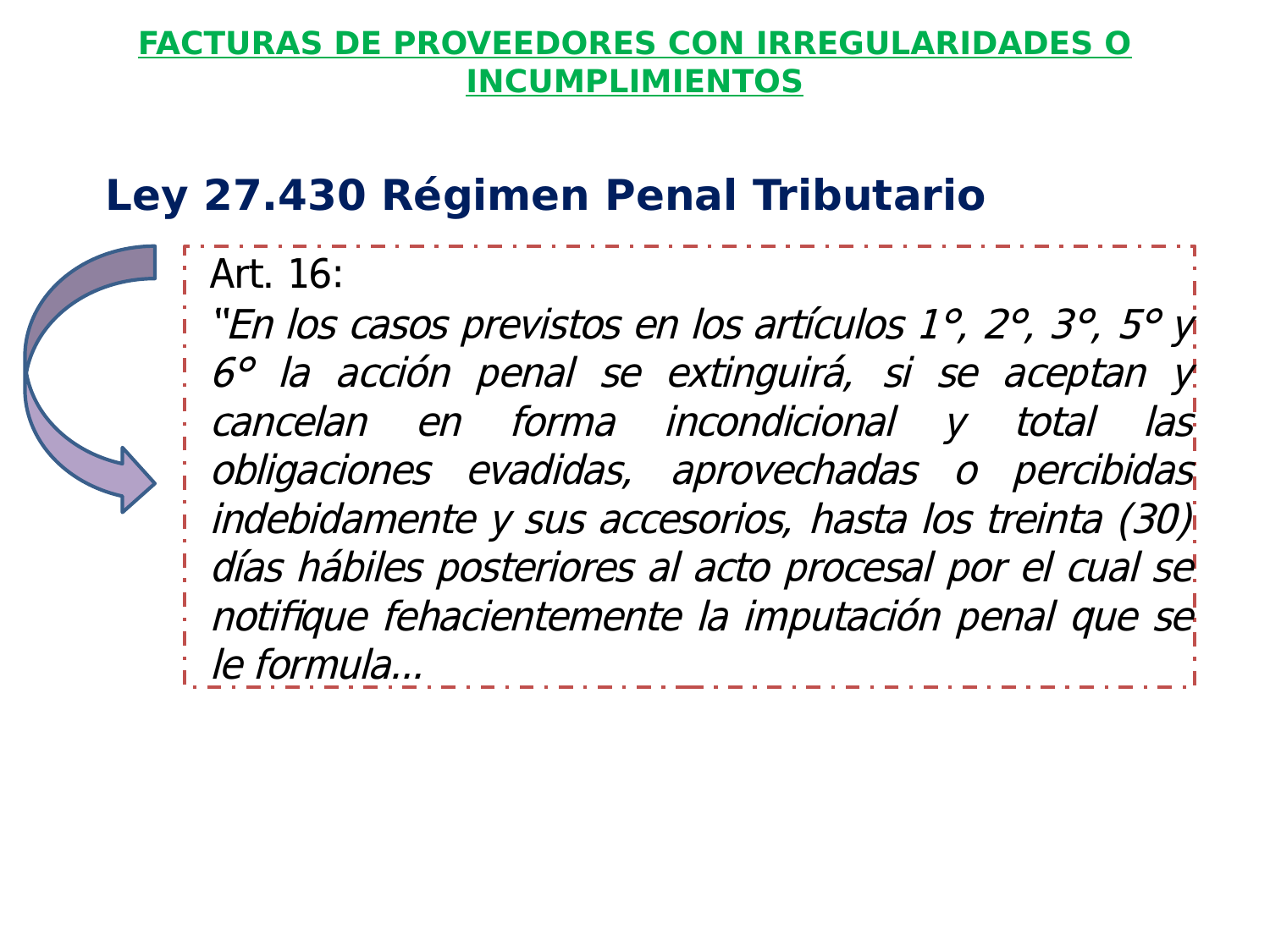

Facturas de Proveedores con Irregularidades o Incumplimientos
Ley 27.430 Régimen Penal Tributario

Art. 16:
“En los casos previstos en los artículos 1°, 2°, 3°, 5° y 6° la acción penal se extinguirá, si se aceptan y cancelan en forma incondicional y total las obligaciones evadidas, aprovechadas o percibidas indebidamente y sus accesorios, hasta los treinta (30) días hábiles posteriores al acto procesal por el cual se notifique fehacientemente la imputación penal que se le formula…